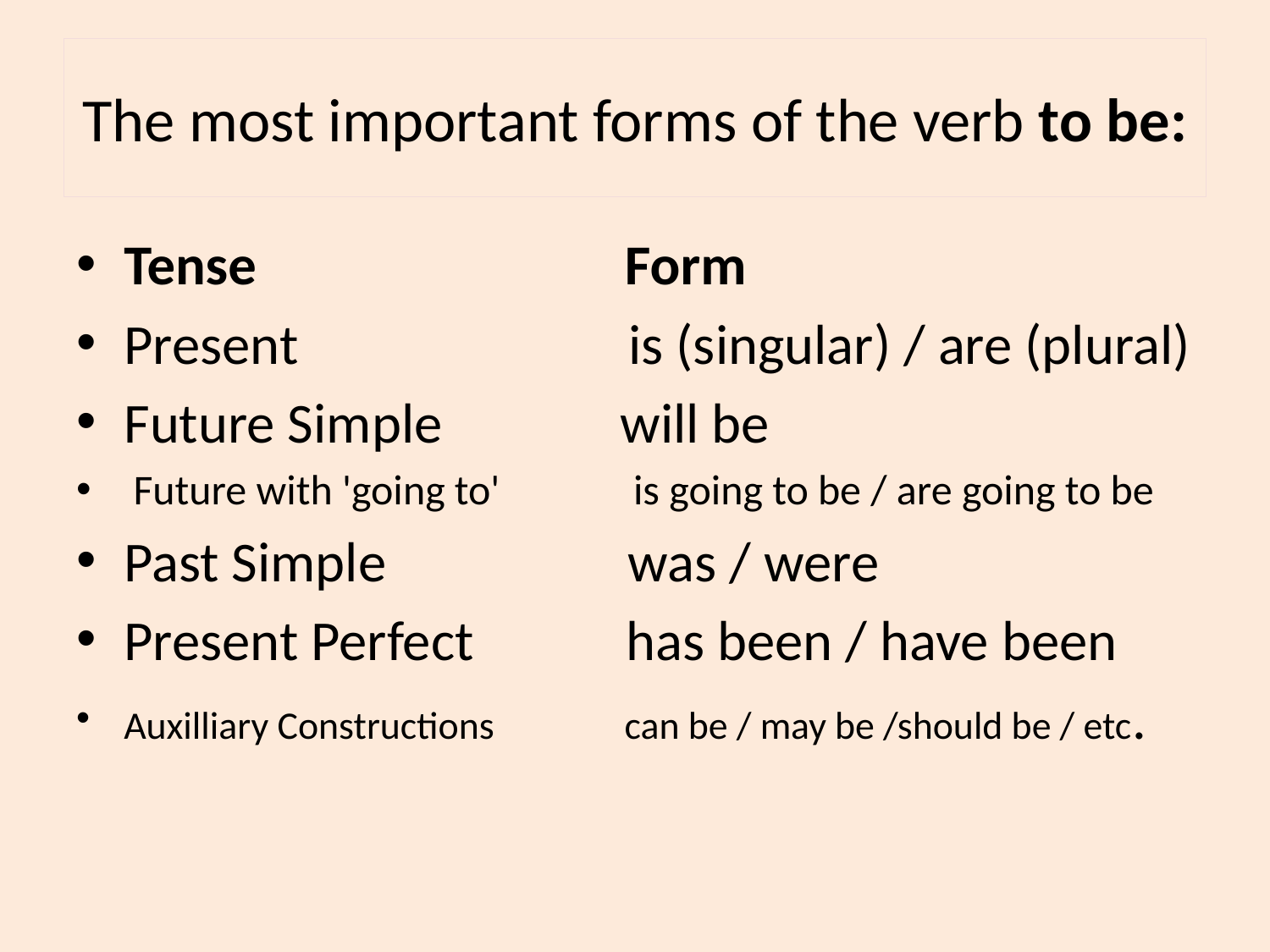

# The most important forms of the verb to be:
Tense                             Form
Present                          is (singular) / are (plural)
Future Simple              will be
 Future with 'going to'              is going to be / are going to be
Past Simple                   was / were
Present Perfect            has been / have been
Auxilliary Constructions               can be / may be /should be / etc.